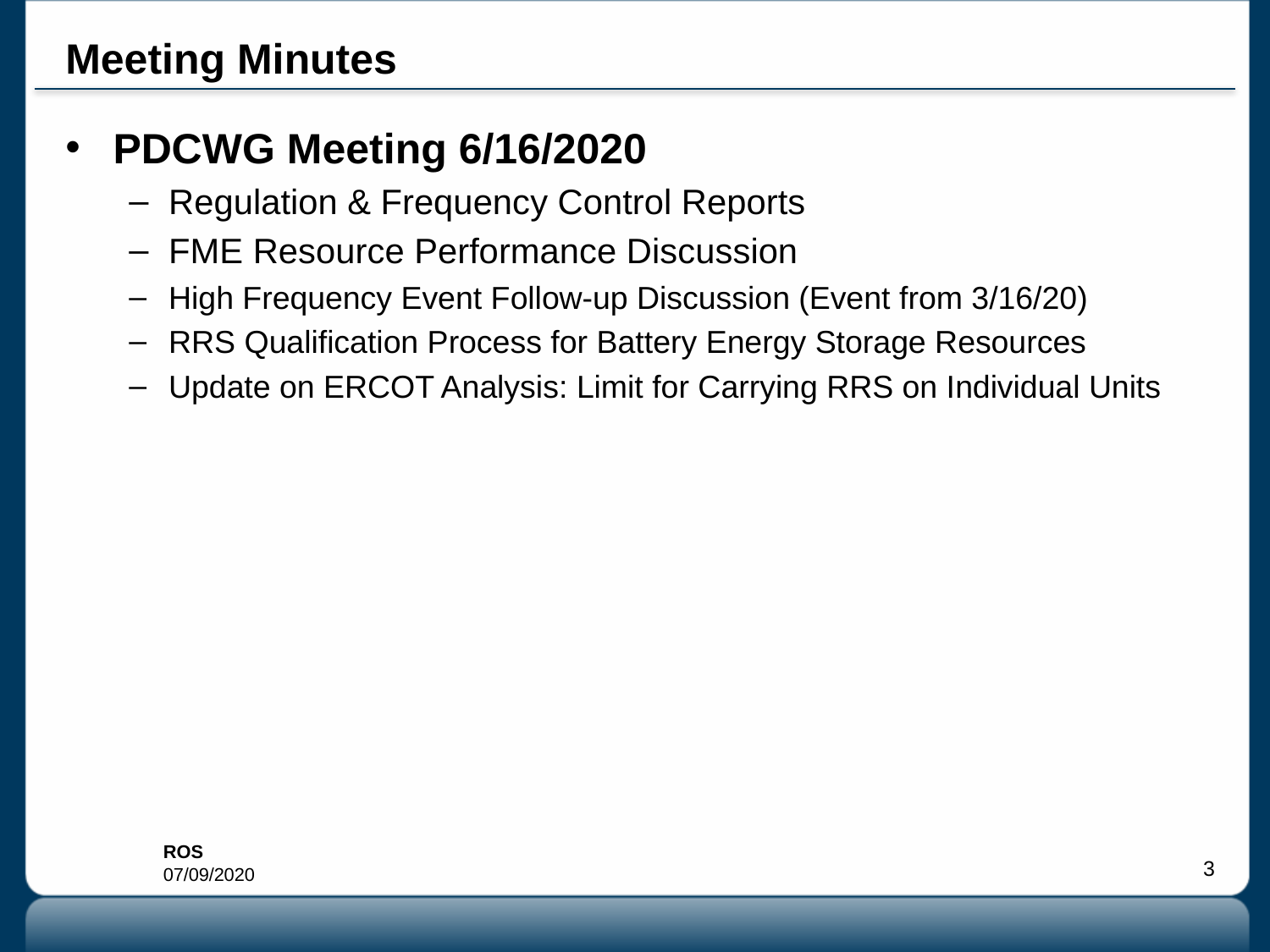

# Meeting Minutes
PDCWG Meeting 6/16/2020
Regulation & Frequency Control Reports
FME Resource Performance Discussion
High Frequency Event Follow-up Discussion (Event from 3/16/20)
RRS Qualification Process for Battery Energy Storage Resources
Update on ERCOT Analysis: Limit for Carrying RRS on Individual Units